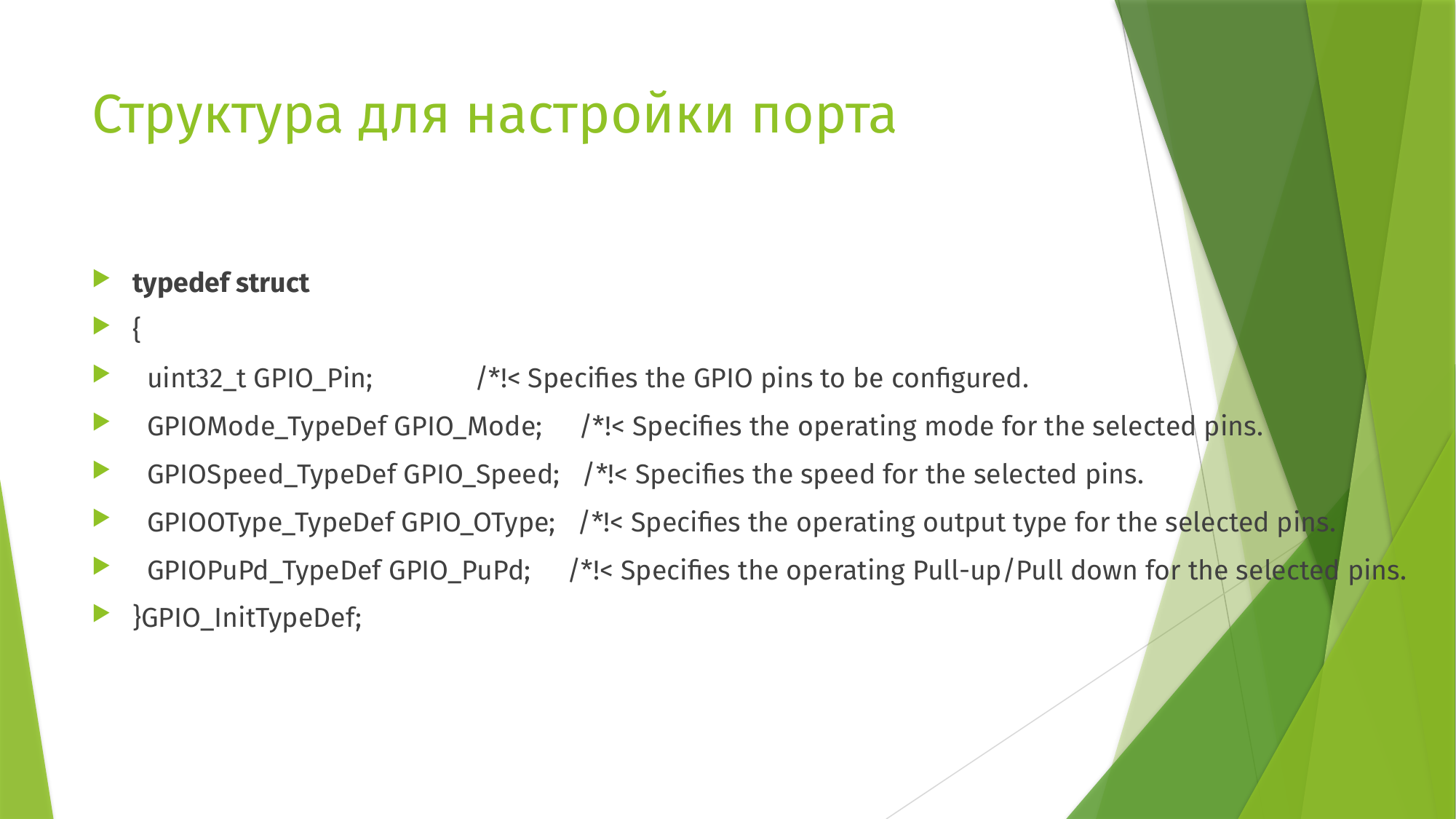

# Структура для настройки порта
typedef struct
{
  uint32_t GPIO_Pin;              /*!< Specifies the GPIO pins to be configured.
  GPIOMode_TypeDef GPIO_Mode;     /*!< Specifies the operating mode for the selected pins.
  GPIOSpeed_TypeDef GPIO_Speed;   /*!< Specifies the speed for the selected pins.
  GPIOOType_TypeDef GPIO_OType;   /*!< Specifies the operating output type for the selected pins.
  GPIOPuPd_TypeDef GPIO_PuPd;     /*!< Specifies the operating Pull-up/Pull down for the selected pins.
}GPIO_InitTypeDef;